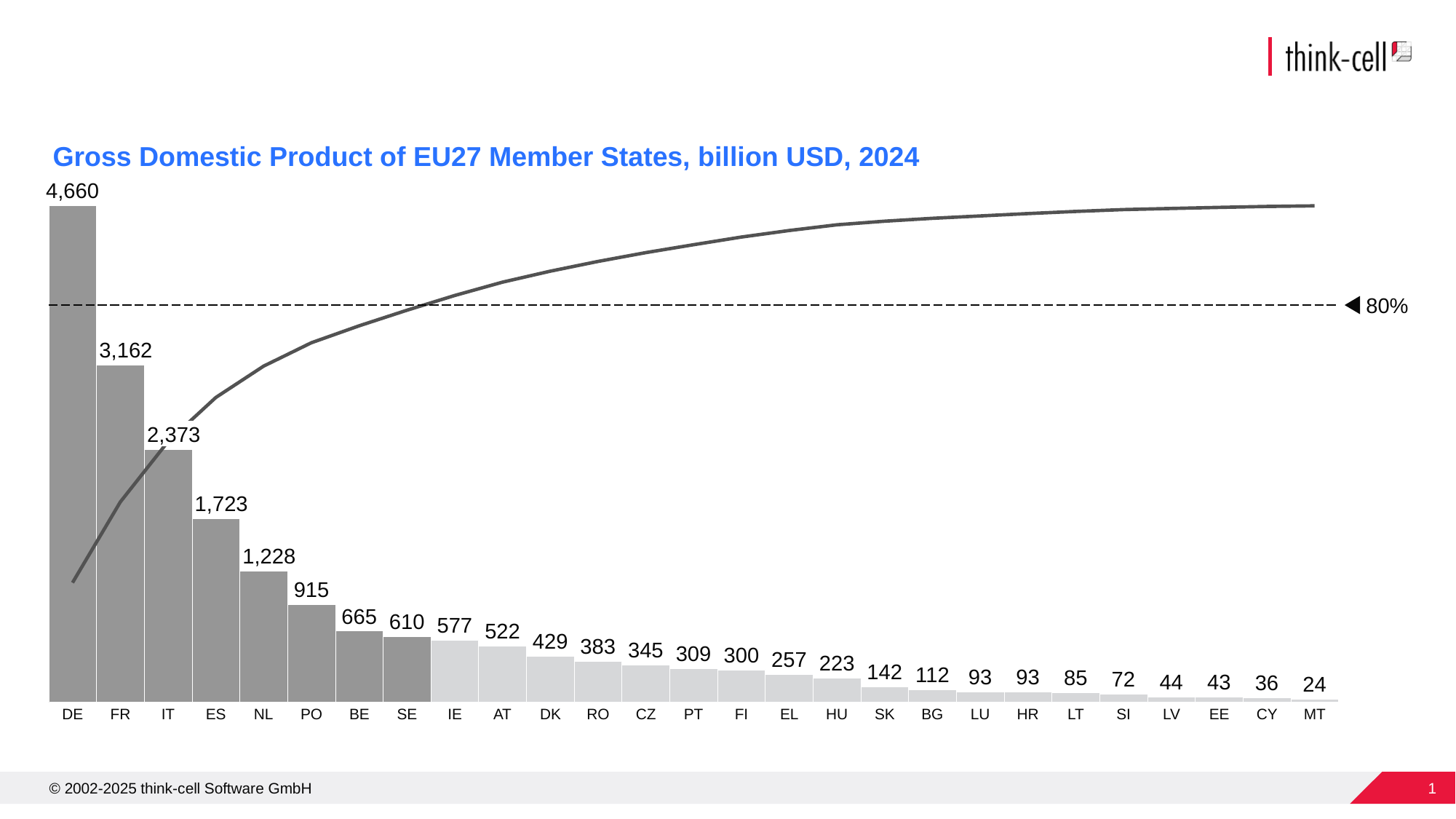

#
Gross Domestic Product of EU27 Member States, billion USD, 2024
4,660

### Chart

| Category |  |  |
|---|---|---|
80%

3,162
2,373
1,723
1,228
915
665
610
577
522
429
383
345
309
300
257
223
142
112
93
93
85
72
44
43
36
24
DE
FR
IT
ES
NL
PO
BE
SE
IE
AT
DK
RO
CZ
PT
FI
EL
HU
SK
BG
LU
HR
LT
SI
LV
EE
CY
MT